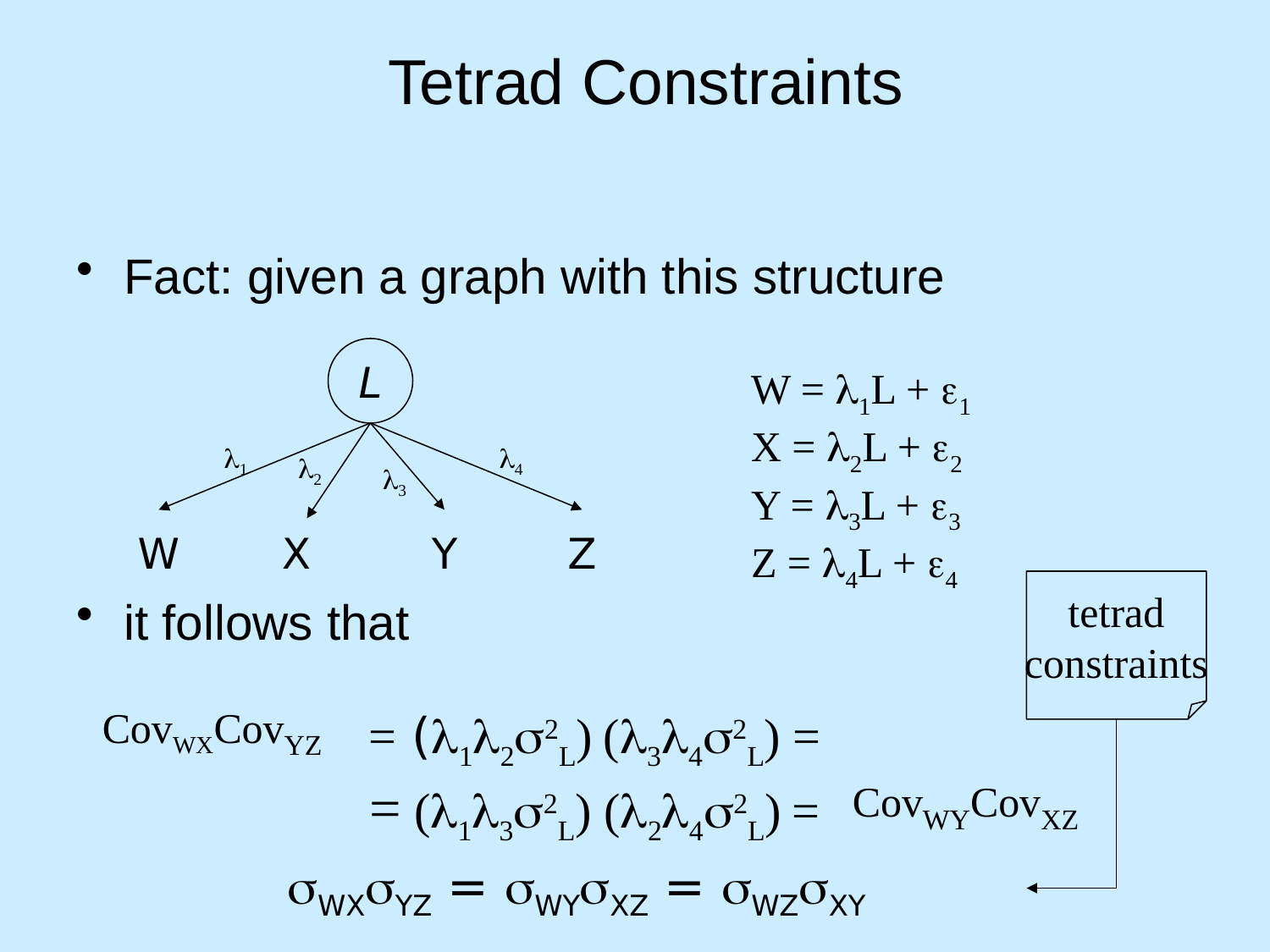

# Tetrad Constraints
Fact: given a graph with this structure

it follows that
L
W = λ1L + ε1
X = λ2L + ε2
Y = λ3L + ε3
Z = λ4L + ε4
λ1
λ4
λ2
λ3
W
X
Y
Z
tetrad
constraints
σWXσYZ = σWYσXZ = σWZσXY
CovWXCovYZ
         = (λ1λ2σ2L) (λ3λ4σ2L) =
         = (λ1λ3σ2L) (λ2λ4σ2L) =
 CovWYCovXZ